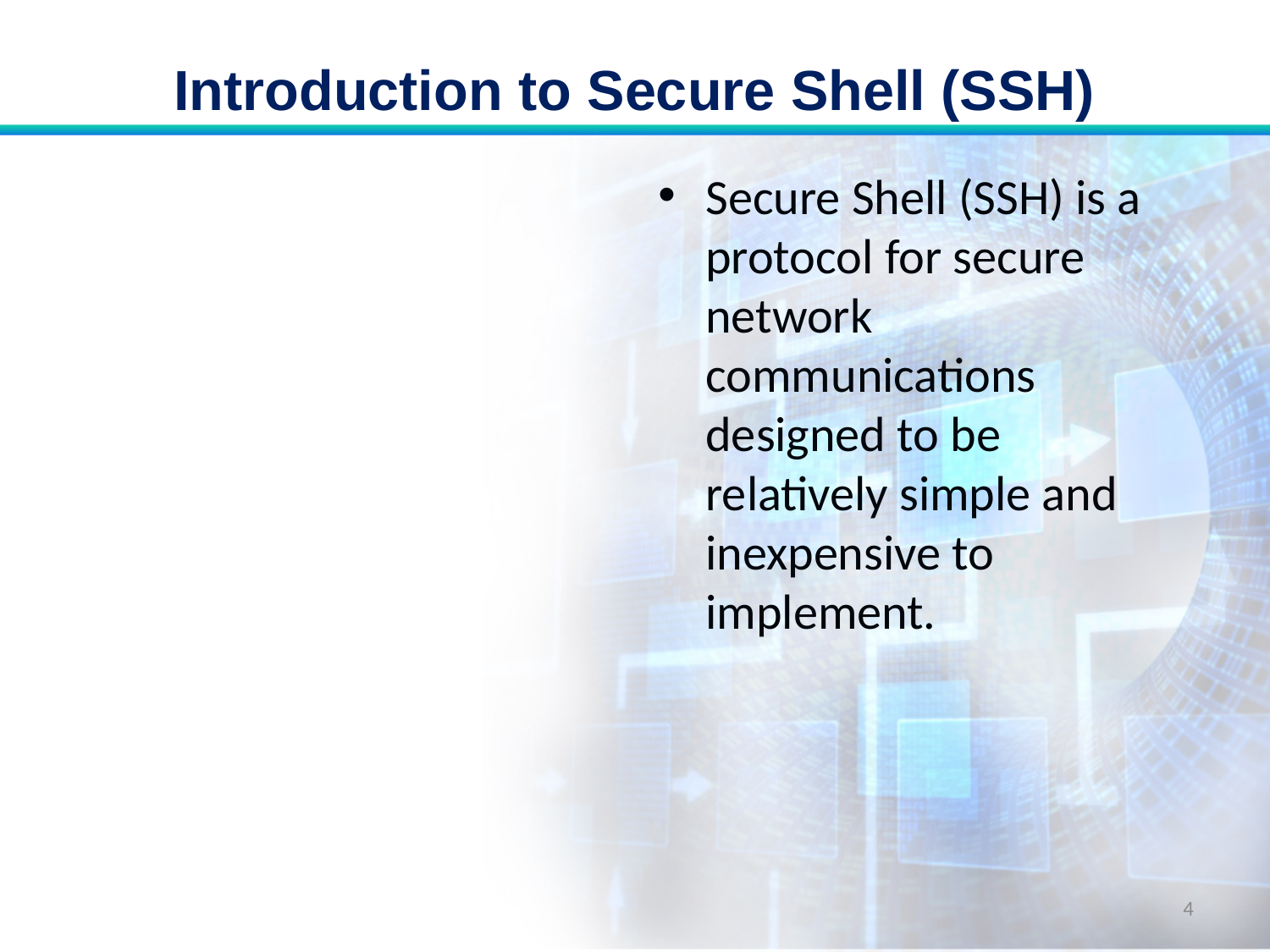

# Introduction to Secure Shell (SSH)
Secure Shell (SSH) is a protocol for secure network communications designed to be relatively simple and inexpensive to implement.
4